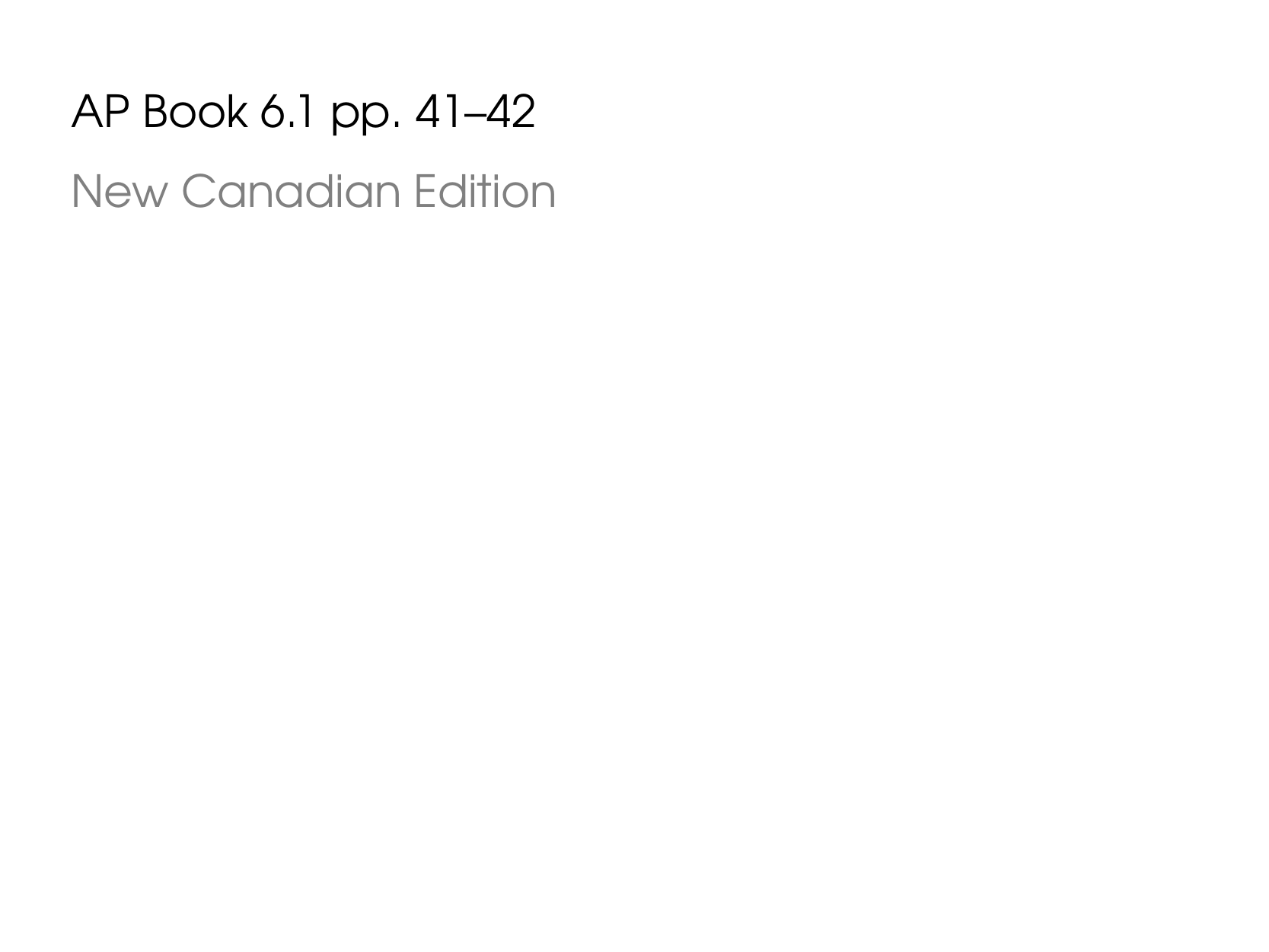

AP Book 6.1 pp. 41–42
New Canadian Edition